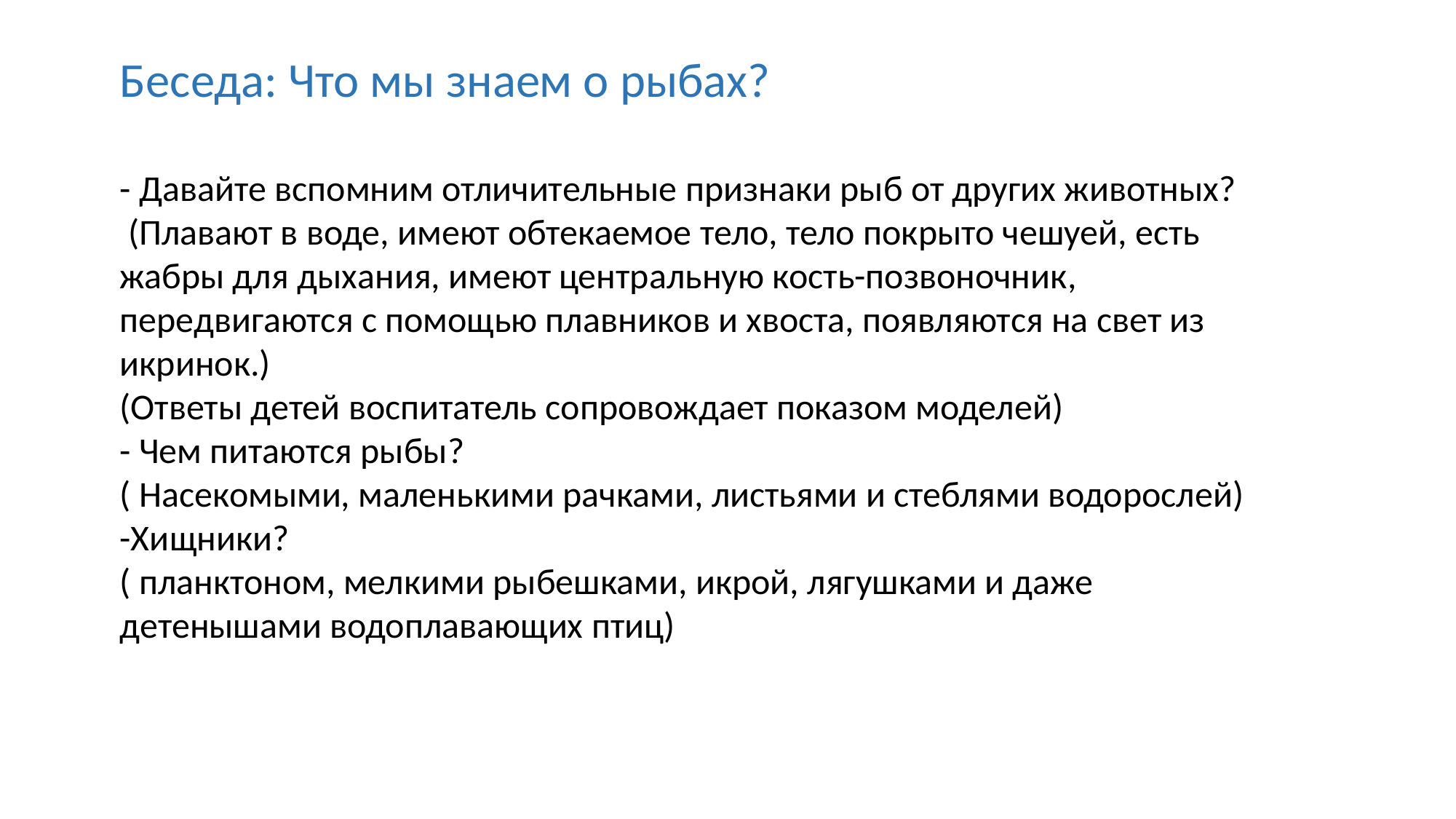

Беседа: Что мы знаем о рыбах?

- Давайте вспомним отличительные признаки рыб от других животных?
 (Плавают в воде, имеют обтекаемое тело, тело покрыто чешуей, есть жабры для дыхания, имеют центральную кость-позвоночник, передвигаются с помощью плавников и хвоста, появляются на свет из икринок.)
(Ответы детей воспитатель сопровождает показом моделей)
- Чем питаются рыбы?
( Насекомыми, маленькими рачками, листьями и стеблями водорослей)
-Хищники?
( планктоном, мелкими рыбешками, икрой, лягушками и даже детенышами водоплавающих птиц)